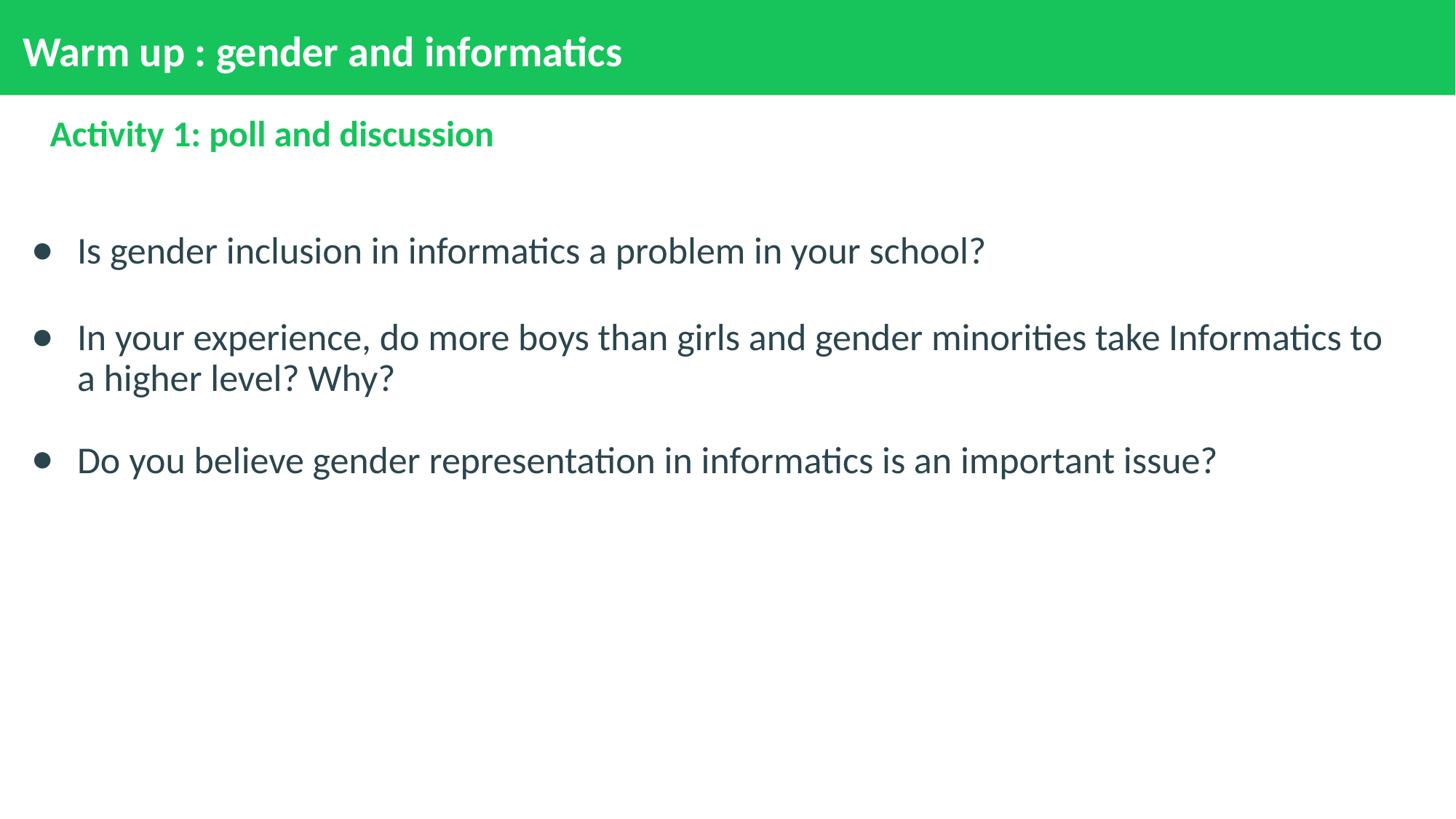

# Warm up : gender and informatics
Activity 1: poll and discussion
Is gender inclusion in informatics a problem in your school?
In your experience, do more boys than girls and gender minorities take Informatics to a higher level? Why?
Do you believe gender representation in informatics is an important issue?